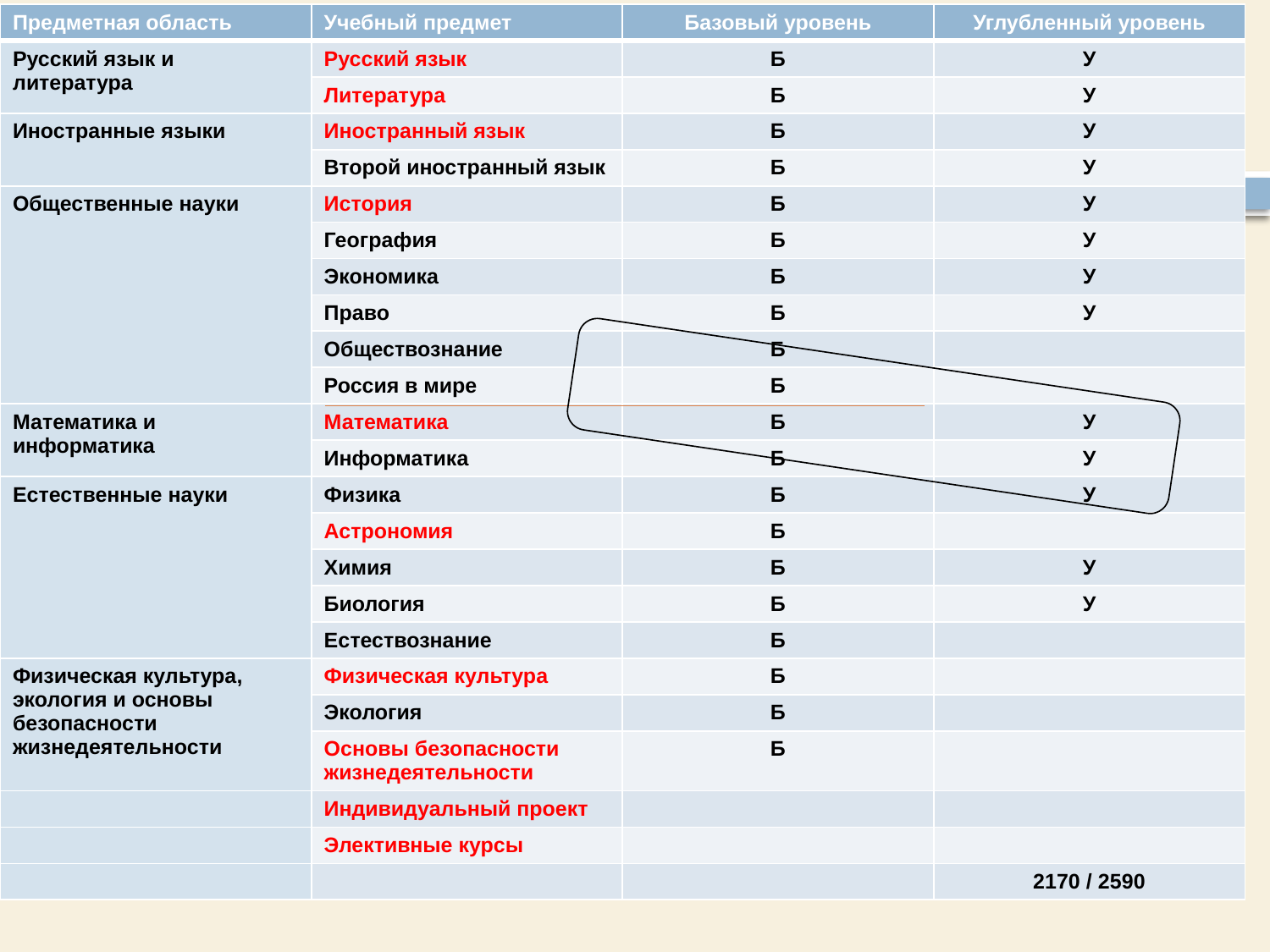

| Предметная область | Учебный предмет | Базовый уровень | Углубленный уровень |
| --- | --- | --- | --- |
| Русский язык и литература | Русский язык | Б | У |
|  | Литература | Б | У |
| Иностранные языки | Иностранный язык | Б | У |
|  | Второй иностранный язык | Б | У |
| Общественные науки | История | Б | У |
|  | География | Б | У |
|  | Экономика | Б | У |
|  | Право | Б | У |
|  | Обществознание | Б |  |
|  | Россия в мире | Б |  |
| Математика и информатика | Математика | Б | У |
|  | Информатика | Б | У |
| Естественные науки | Физика | Б | У |
|  | Астрономия | Б |  |
|  | Химия | Б | У |
|  | Биология | Б | У |
|  | Естествознание | Б |  |
| Физическая культура, экология и основы безопасности жизнедеятельности | Физическая культура | Б |  |
|  | Экология | Б |  |
|  | Основы безопасности жизнедеятельности | Б |  |
|  | Индивидуальный проект |  |  |
|  | Элективные курсы |  |  |
|  |  |  | 2170 / 2590 |